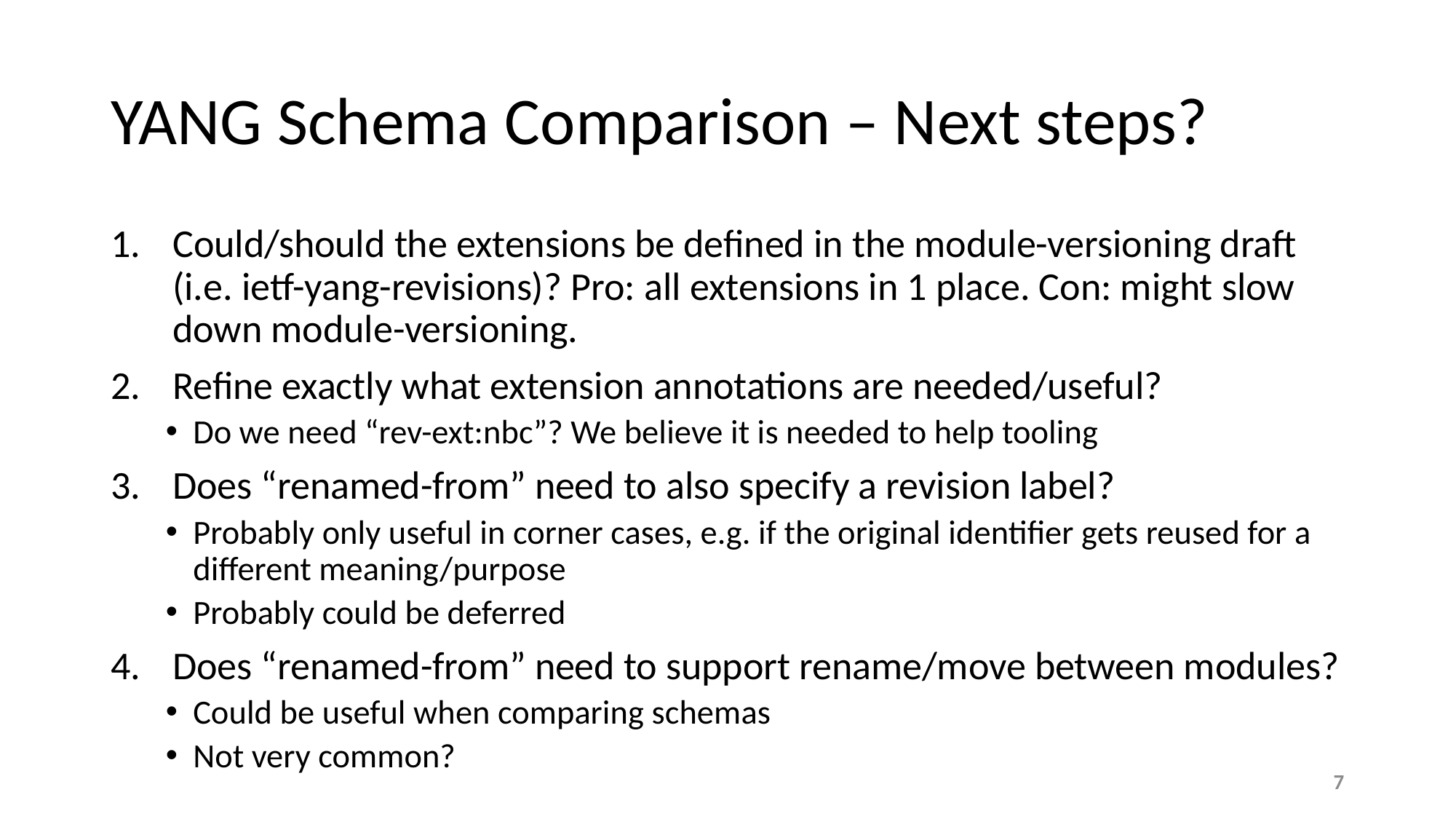

# YANG Schema Comparison – Next steps?
Could/should the extensions be defined in the module-versioning draft (i.e. ietf-yang-revisions)? Pro: all extensions in 1 place. Con: might slow down module-versioning.
Refine exactly what extension annotations are needed/useful?
Do we need “rev-ext:nbc”? We believe it is needed to help tooling
Does “renamed-from” need to also specify a revision label?
Probably only useful in corner cases, e.g. if the original identifier gets reused for a different meaning/purpose
Probably could be deferred
Does “renamed-from” need to support rename/move between modules?
Could be useful when comparing schemas
Not very common?
7